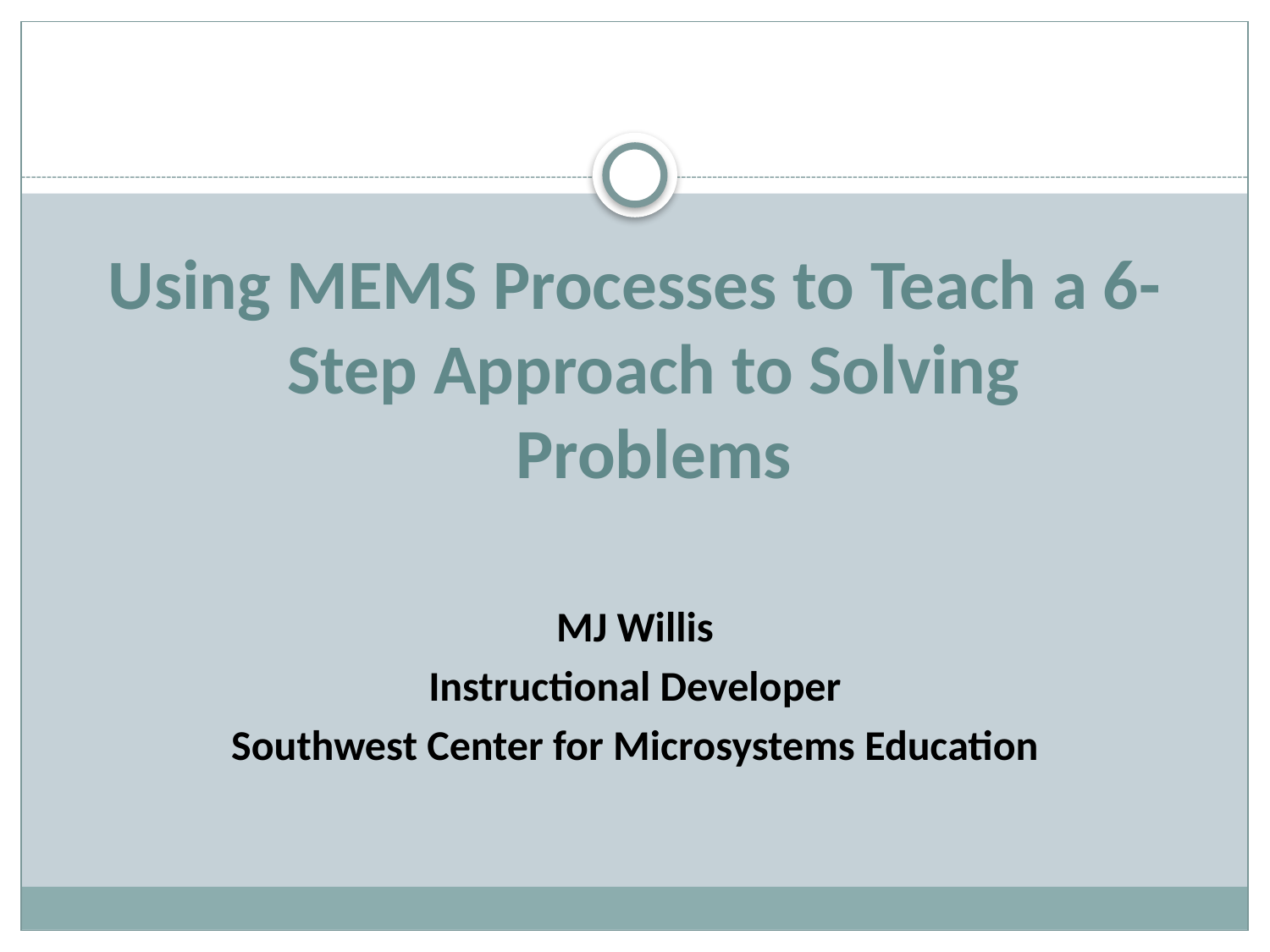

Using MEMS Processes to Teach a 6-Step Approach to Solving Problems

MJ Willis
Instructional Developer
Southwest Center for Microsystems Education